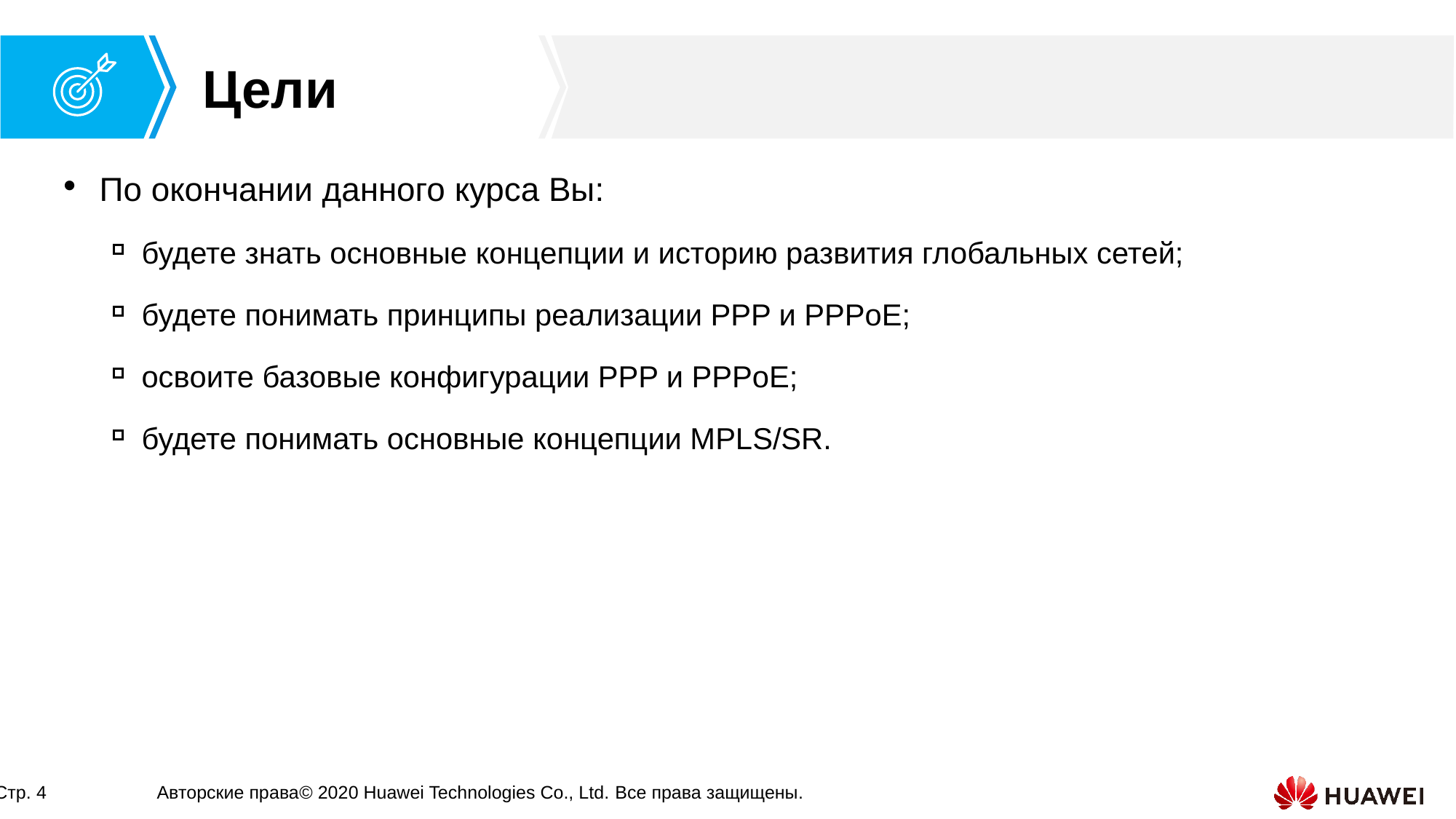

По окончании данного курса Вы:
будете знать основные концепции и историю развития глобальных сетей;
будете понимать принципы реализации PPP и PPPoE;
освоите базовые конфигурации PPP и PPPoE;
будете понимать основные концепции MPLS/SR.